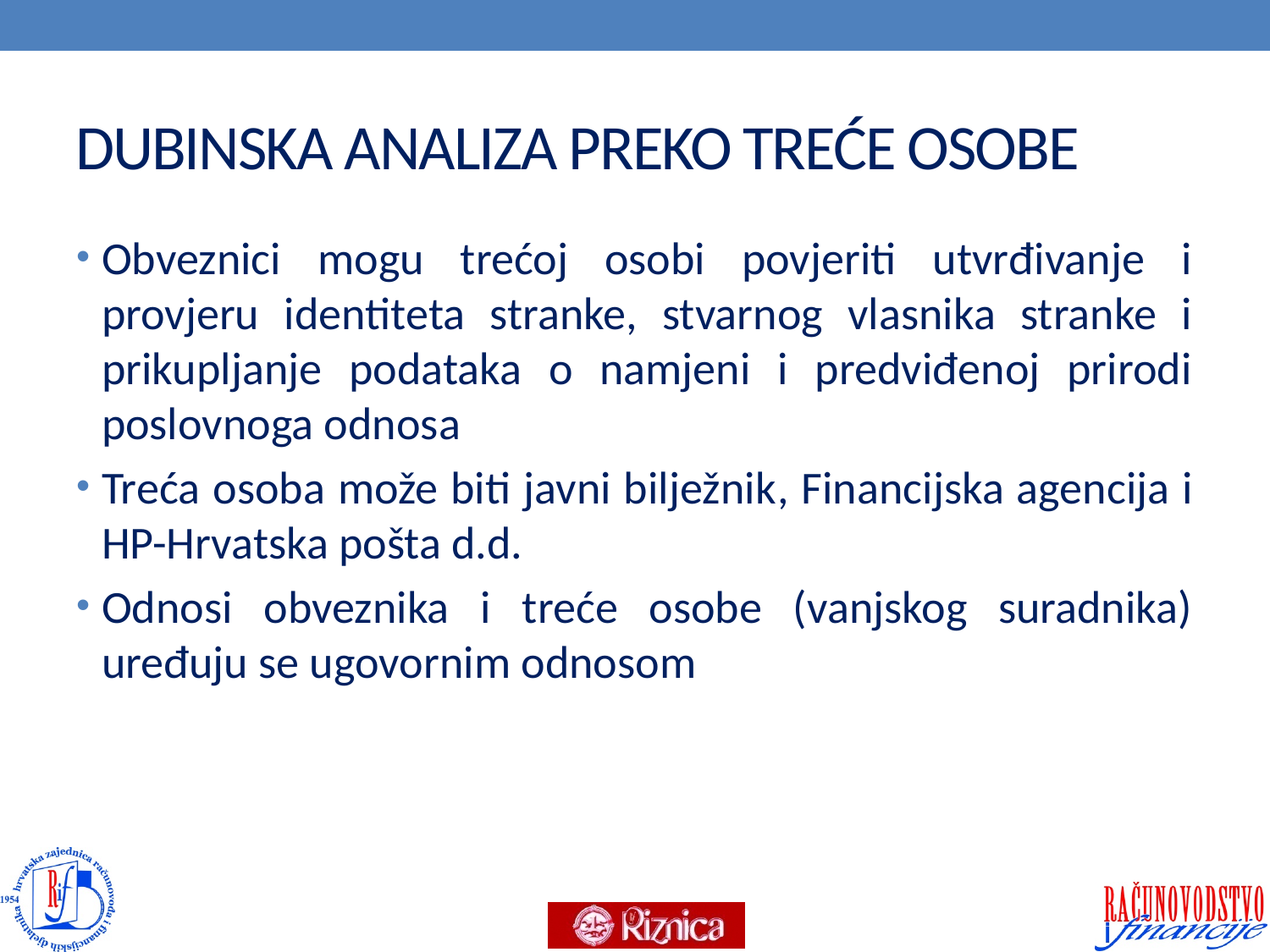

# DUBINSKA ANALIZA PREKO TREĆE OSOBE
Obveznici mogu trećoj osobi povjeriti utvrđivanje i provjeru identiteta stranke, stvarnog vlasnika stranke i prikupljanje podataka o namjeni i predviđenoj prirodi poslovnoga odnosa
Treća osoba može biti javni bilježnik, Financijska agencija i HP-Hrvatska pošta d.d.
Odnosi obveznika i treće osobe (vanjskog suradnika) uređuju se ugovornim odnosom